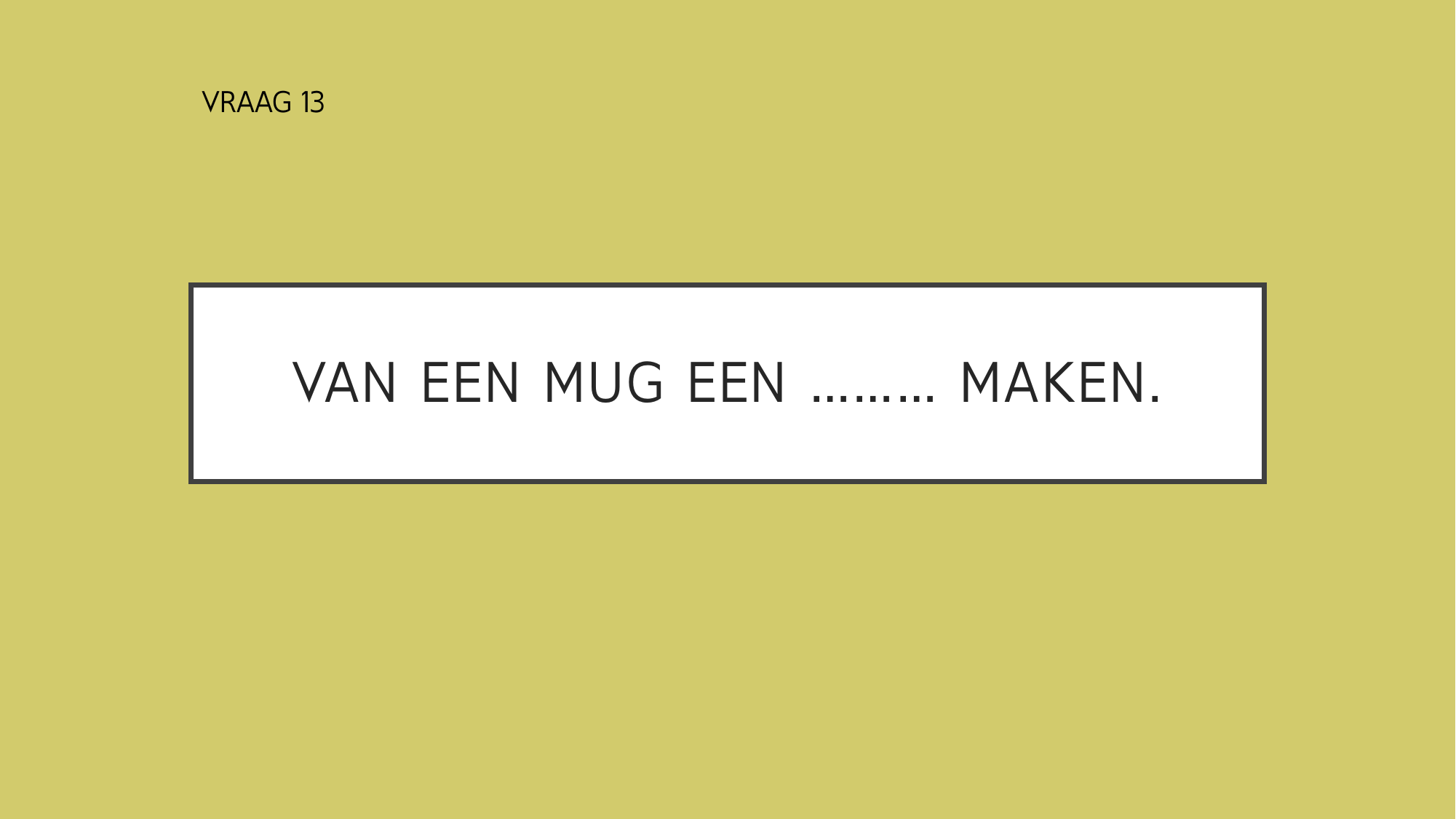

VRAAG 13
# Van een mug een ……… maken.